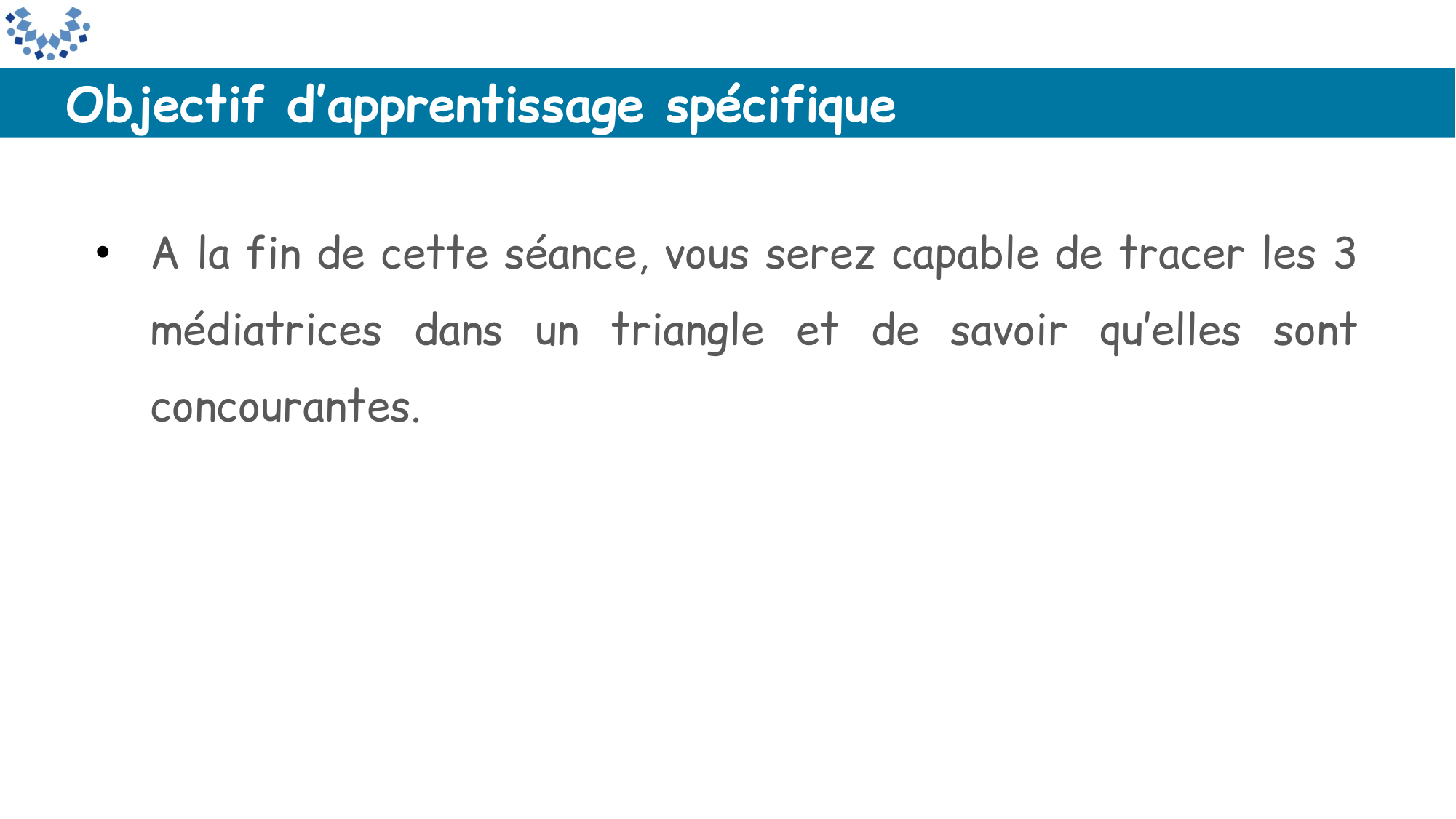

Objectif d’apprentissage spécifique
A la fin de cette séance, vous serez capable de tracer les 3 médiatrices dans un triangle et de savoir qu’elles sont concourantes.